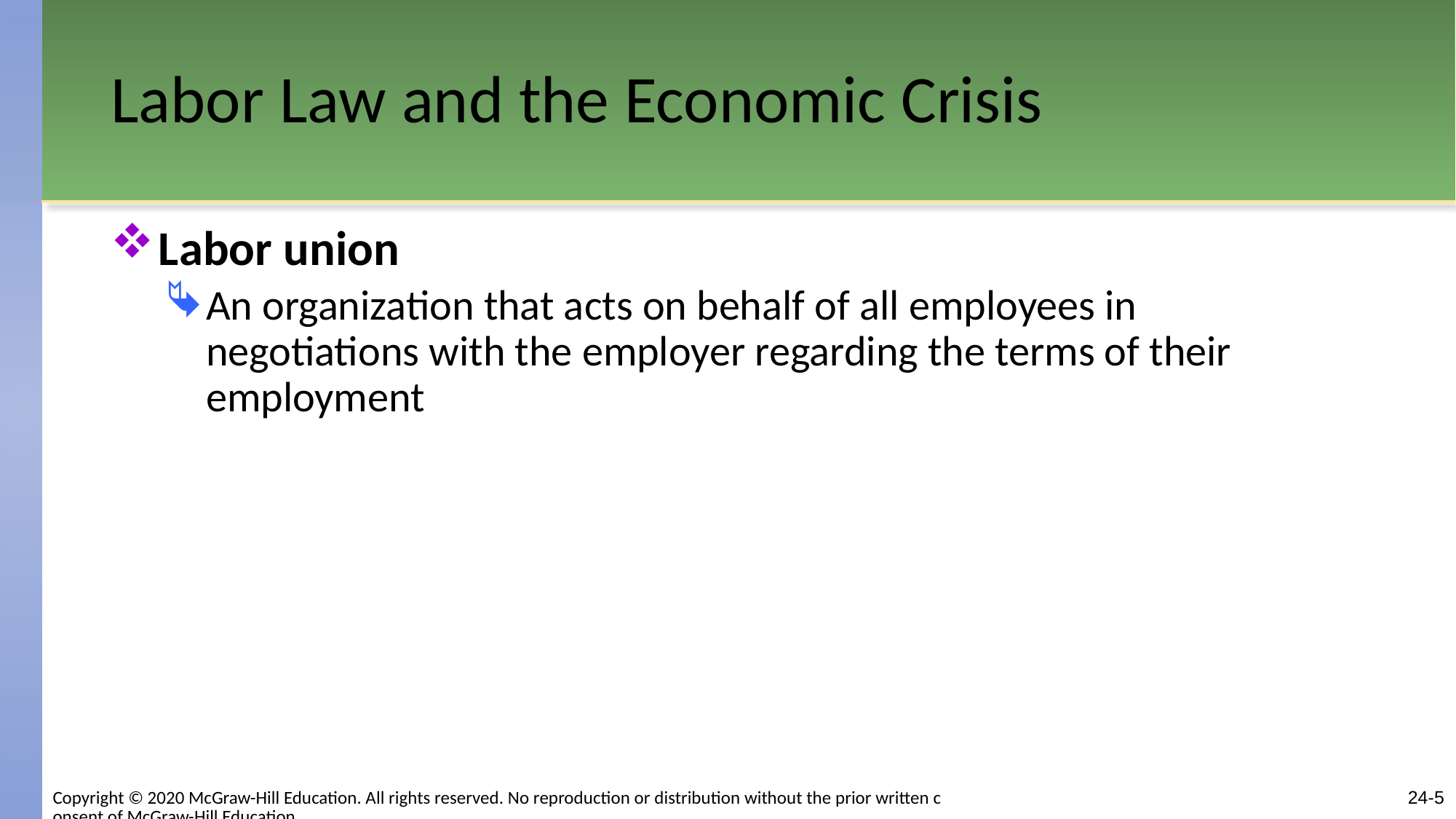

# Labor Law and the Economic Crisis
Labor union
An organization that acts on behalf of all employees in negotiations with the employer regarding the terms of their employment

Copyright © 2020 McGraw-Hill Education. All rights reserved. No reproduction or distribution without the prior written consent of McGraw-Hill Education.
24-5